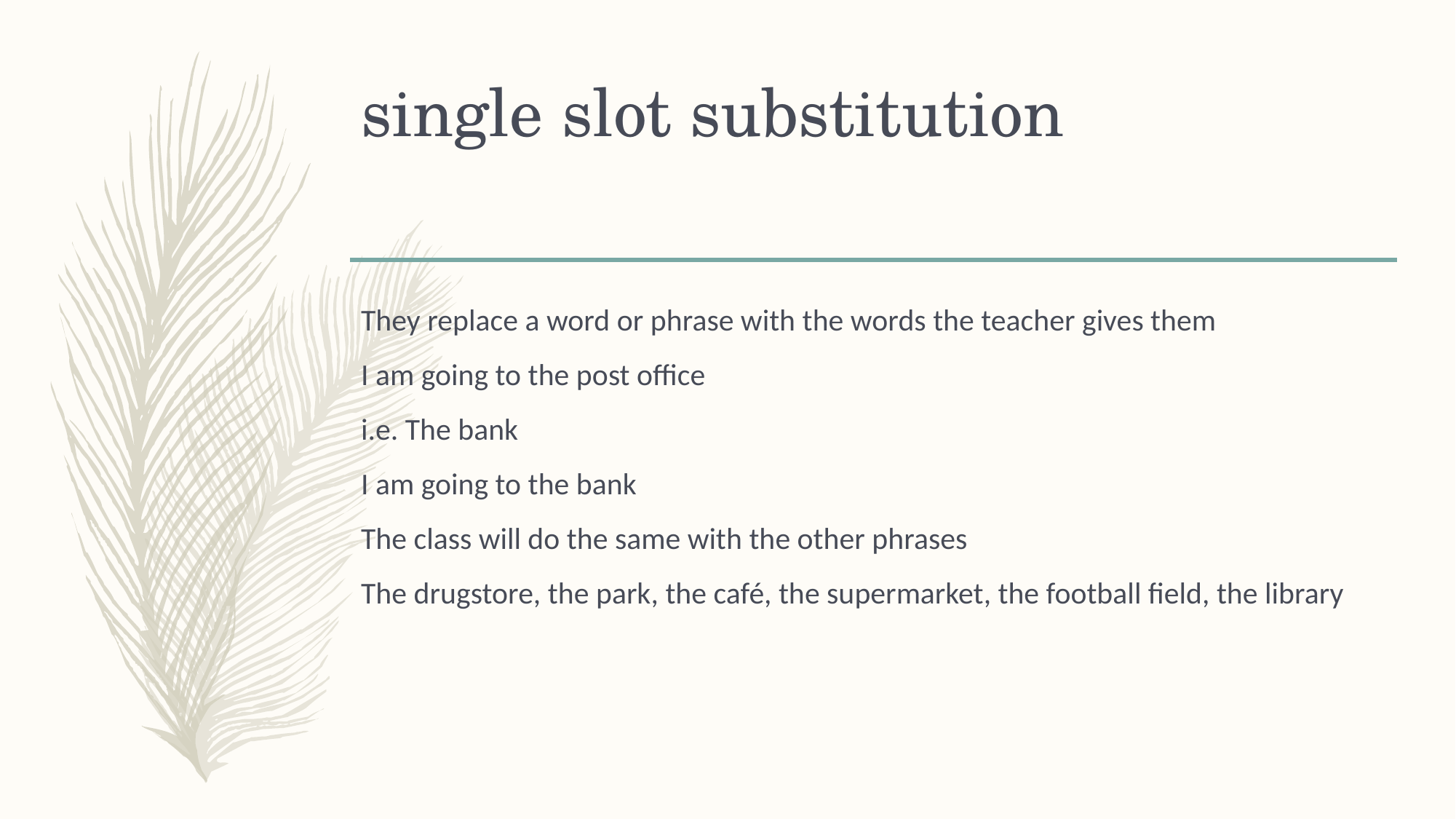

# single slot substitution
They replace a word or phrase with the words the teacher gives them
I am going to the post office
i.e. The bank
I am going to the bank
The class will do the same with the other phrases
The drugstore, the park, the café, the supermarket, the football field, the library